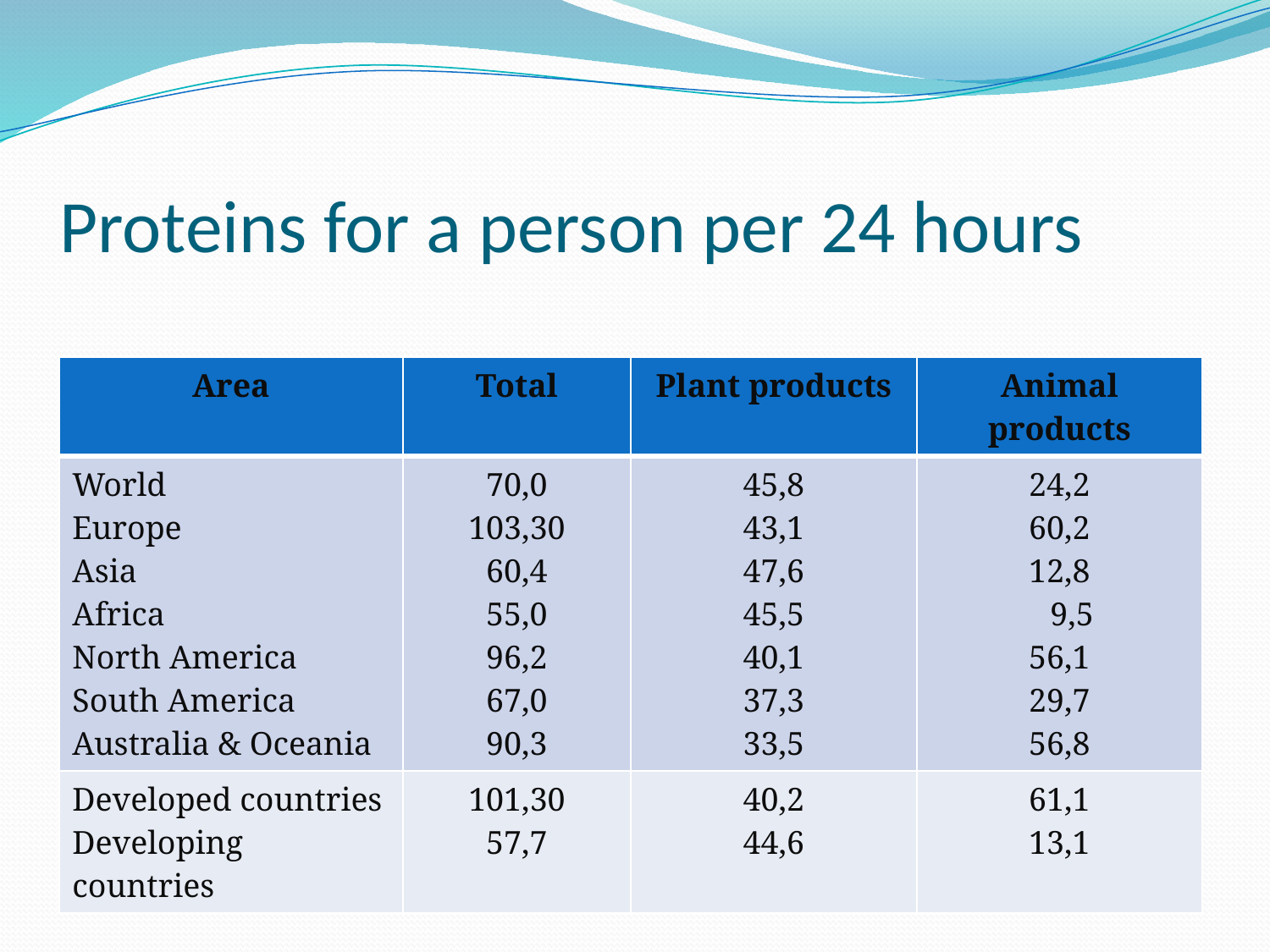

# Proteins for a person per 24 hours
| Area | Total | Plant products | Animal products |
| --- | --- | --- | --- |
| World Europe Asia Africa North America South America Australia & Oceania | 70,0 103,30 60,4 55,0 96,2 67,0 90,3 | 45,8 43,1 47,6 45,5 40,1 37,3 33,5 | 24,2 60,2 12,8 9,5 56,1 29,7 56,8 |
| Developed countries Developing countries | 101,30 57,7 | 40,2 44,6 | 61,1 13,1 |